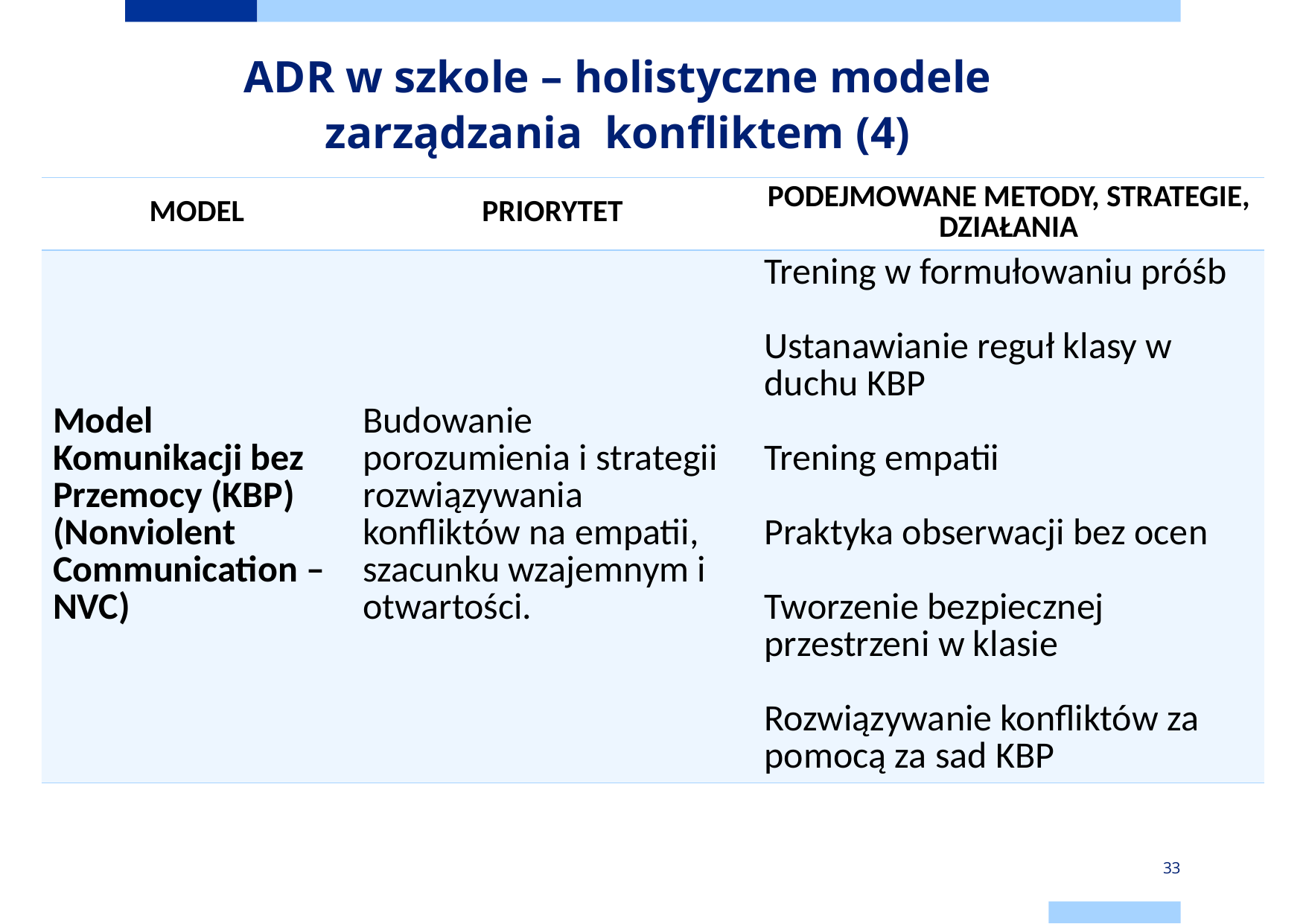

# ADR w szkole – holistyczne modele zarządzania  konfliktem (4)
| MODEL | PRIORYTET | PODEJMOWANE METODY, STRATEGIE, DZIAŁANIA |
| --- | --- | --- |
| Model Komunikacji bez Przemocy (KBP) (Nonviolent Communication – NVC) | Budowanie porozumienia i strategii rozwiązywania konfliktów na empatii, szacunku wzajemnym i otwartości. | Trening w formułowaniu próśb Ustanawianie reguł klasy w duchu KBP Trening empatii Praktyka obserwacji bez ocen Tworzenie bezpiecznej przestrzeni w klasie Rozwiązywanie konfliktów za pomocą za sad KBP |
33